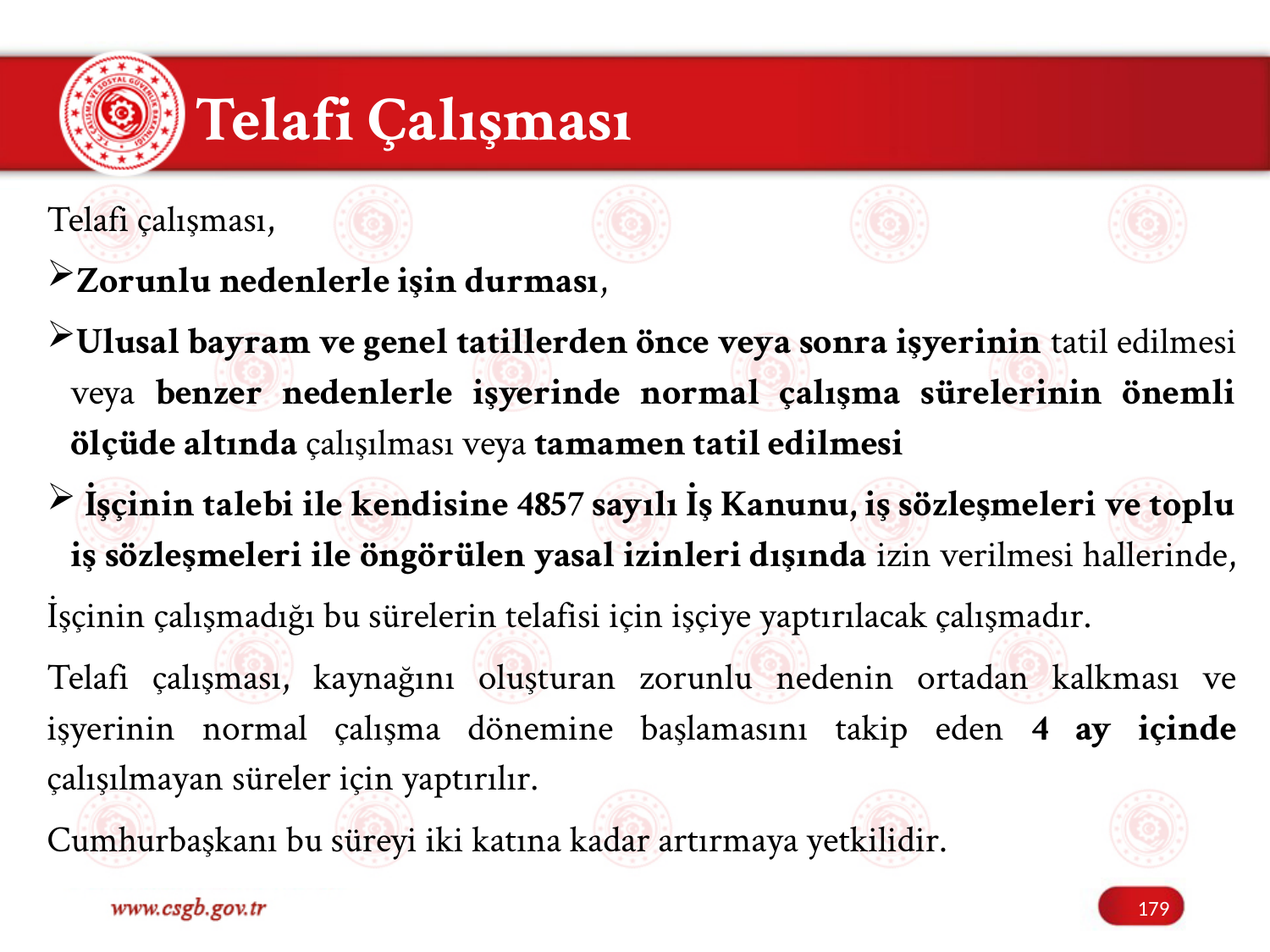

# Telafi Çalışması
Telafi çalışması,
Zorunlu nedenlerle işin durması,
Ulusal bayram ve genel tatillerden önce veya sonra işyerinin tatil edilmesi veya benzer nedenlerle işyerinde normal çalışma sürelerinin önemli ölçüde altında çalışılması veya tamamen tatil edilmesi
 İşçinin talebi ile kendisine 4857 sayılı İş Kanunu, iş sözleşmeleri ve toplu iş sözleşmeleri ile öngörülen yasal izinleri dışında izin verilmesi hallerinde,
İşçinin çalışmadığı bu sürelerin telafisi için işçiye yaptırılacak çalışmadır.
Telafi çalışması, kaynağını oluşturan zorunlu nedenin ortadan kalkması ve işyerinin normal çalışma dönemine başlamasını takip eden 4 ay içinde çalışılmayan süreler için yaptırılır.
Cumhurbaşkanı bu süreyi iki katına kadar artırmaya yetkilidir.

179